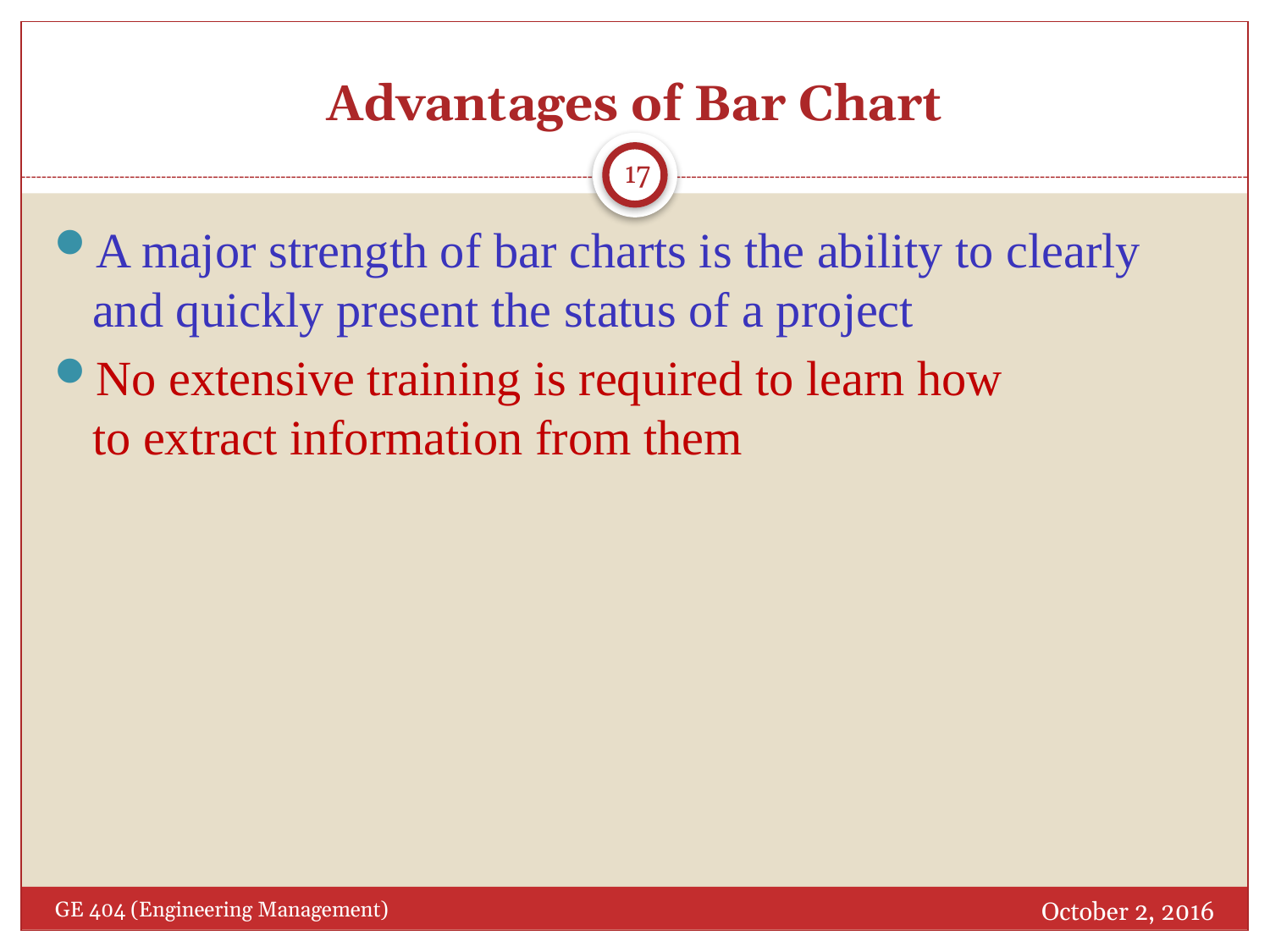

# Advantages of Bar Chart
17
A major strength of bar charts is the ability to clearly and quickly present the status of a project
No extensive training is required to learn how
to extract information from them

October 2, 2016
GE 404 (Engineering Management)